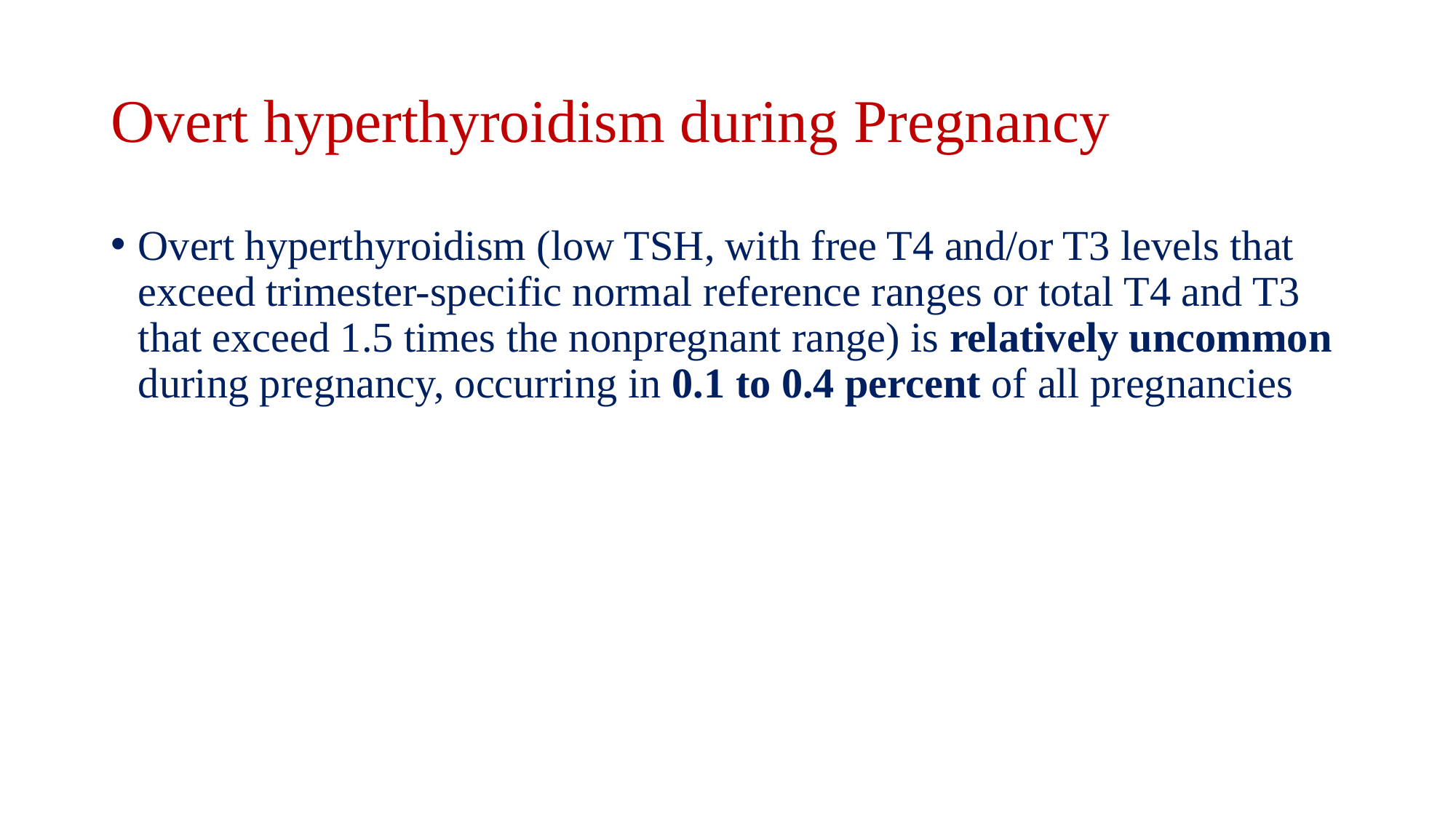

# Overt hyperthyroidism during Pregnancy
Overt hyperthyroidism (low TSH, with free T4 and/or T3 levels that exceed trimester-specific normal reference ranges or total T4 and T3 that exceed 1.5 times the nonpregnant range) is relatively uncommon during pregnancy, occurring in 0.1 to 0.4 percent of all pregnancies